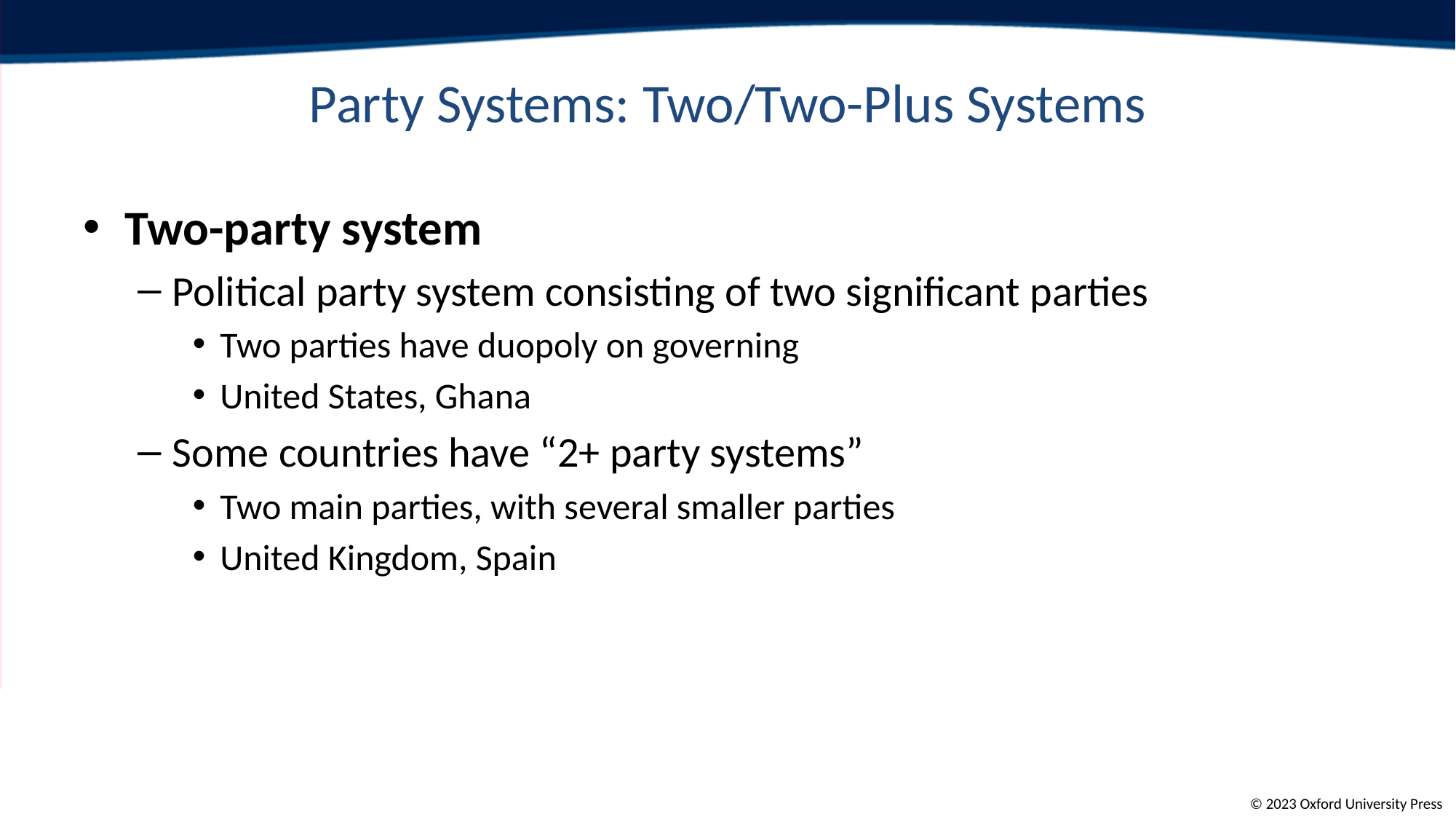

# Party Systems: Two/Two-Plus Systems
Two-party system
Political party system consisting of two significant parties
Two parties have duopoly on governing
United States, Ghana
Some countries have “2+ party systems”
Two main parties, with several smaller parties
United Kingdom, Spain